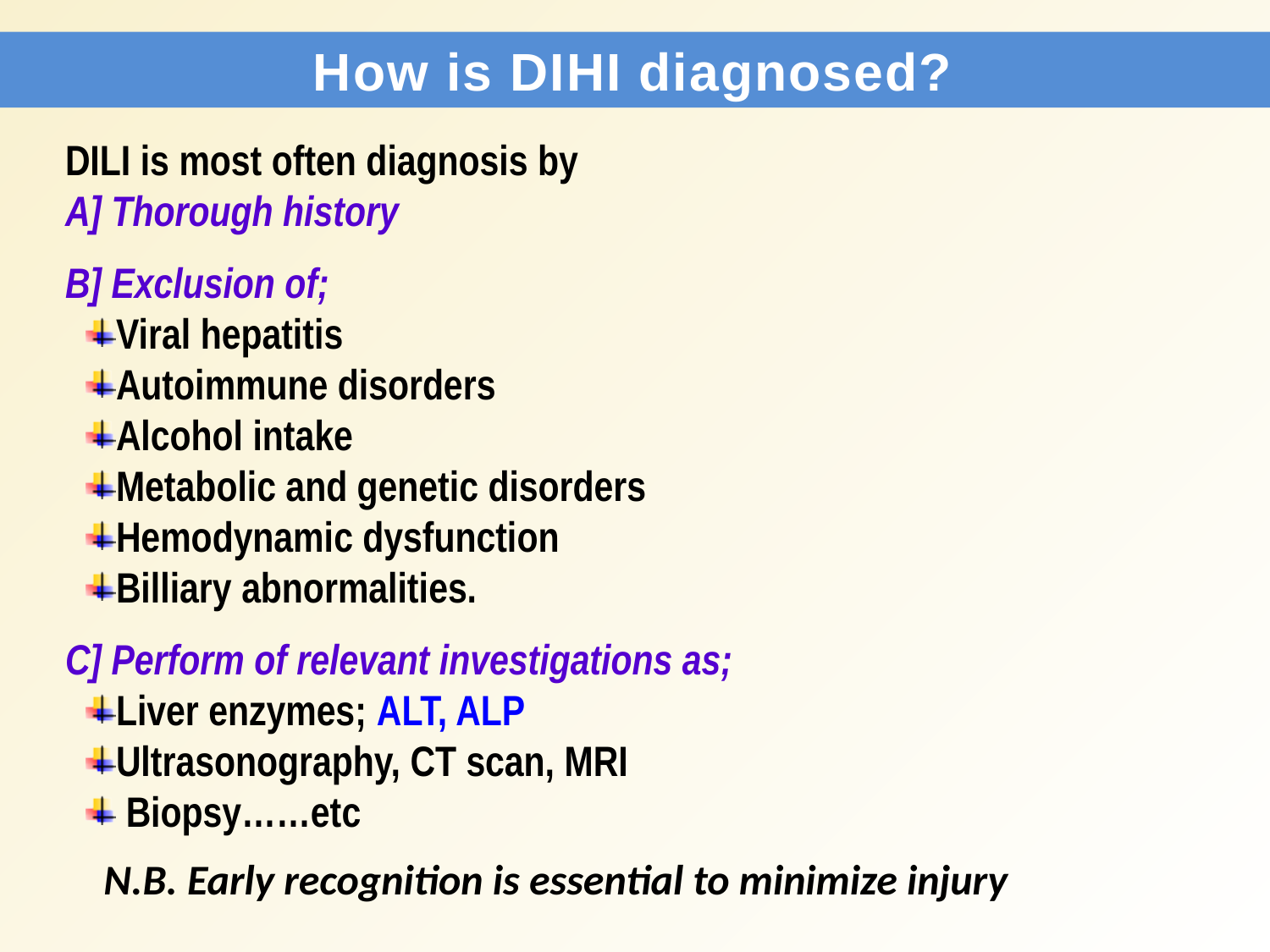

How is DIHI diagnosed?
DILI is most often diagnosis by
A] Thorough history
B] Exclusion of;
Viral hepatitis
Autoimmune disorders
Alcohol intake
Metabolic and genetic disorders
Hemodynamic dysfunction
Billiary abnormalities.
C] Perform of relevant investigations as;
Liver enzymes; ALT, ALP
Ultrasonography, CT scan, MRI
 Biopsy……etc
N.B. Early recognition is essential to minimize injury